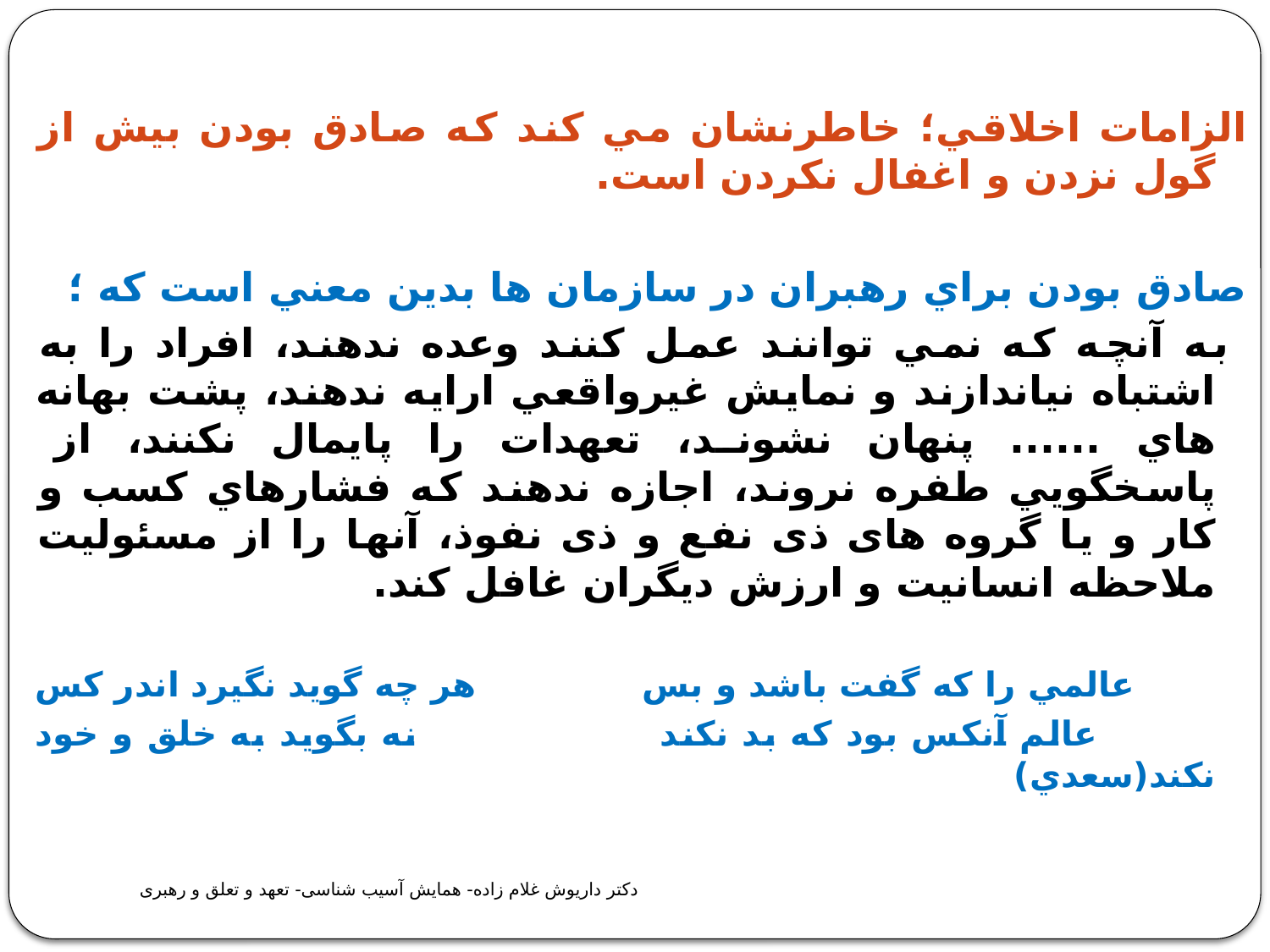

الزامات اخلاقي؛ خاطرنشان مي كند كه صادق بودن بيش از گول نزدن و اغفال نكردن است.

صادق بودن براي رهبران در سازمان ها بدين معني است كه ؛
 به آنچه كه نمي توانند عمل كنند وعده ندهند، افراد را به اشتباه نياندازند و نمايش غيرواقعي ارايه ندهند، پشت بهانه هاي ...... پنهان نشوند، تعهدات را پايمال نكنند، از پاسخگويي طفره نروند، اجازه ندهند كه فشارهاي كسب و كار و یا گروه های ذی نفع و ذی نفوذ، آنها را از مسئوليت ملاحظه انسانيت و ارزش ديگران غافل كند.

          عالمي را كه گفت باشد و بس              هر چه گويد نگيرد اندر كس
           عالم آنكس بود كه بد نكند                  نه بگويد به خلق و خود نكند(سعدي)
دکتر داریوش غلام زاده- همایش آسیب شناسی- تعهد و تعلق و رهبری